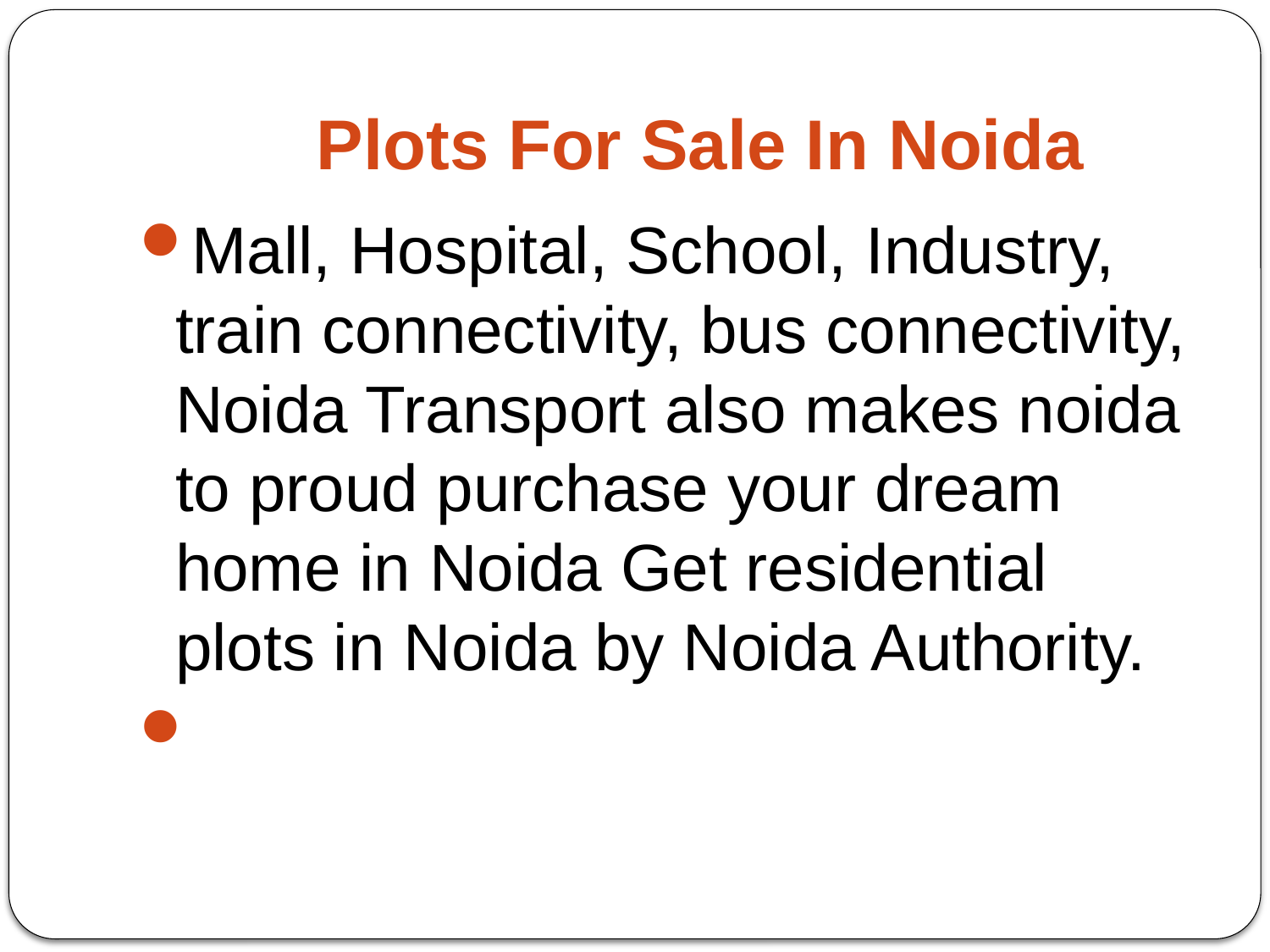

# Plots For Sale In Noida
Mall, Hospital, School, Industry, train connectivity, bus connectivity, Noida Transport also makes noida to proud purchase your dream home in Noida Get residential plots in Noida by Noida Authority.